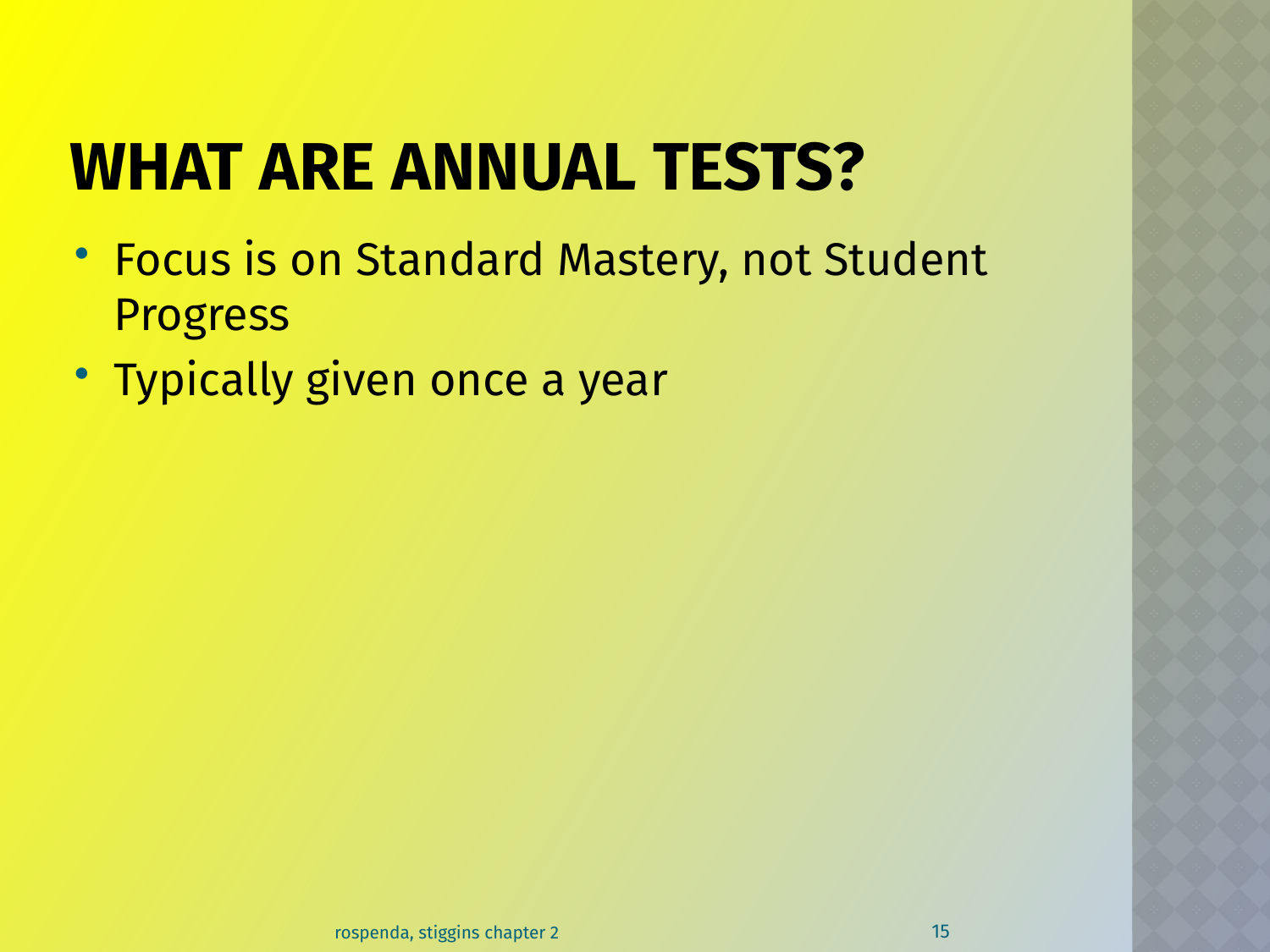

# What are Annual Tests?
Focus is on Standard Mastery, not Student Progress
Typically given once a year

15
rospenda, stiggins chapter 2